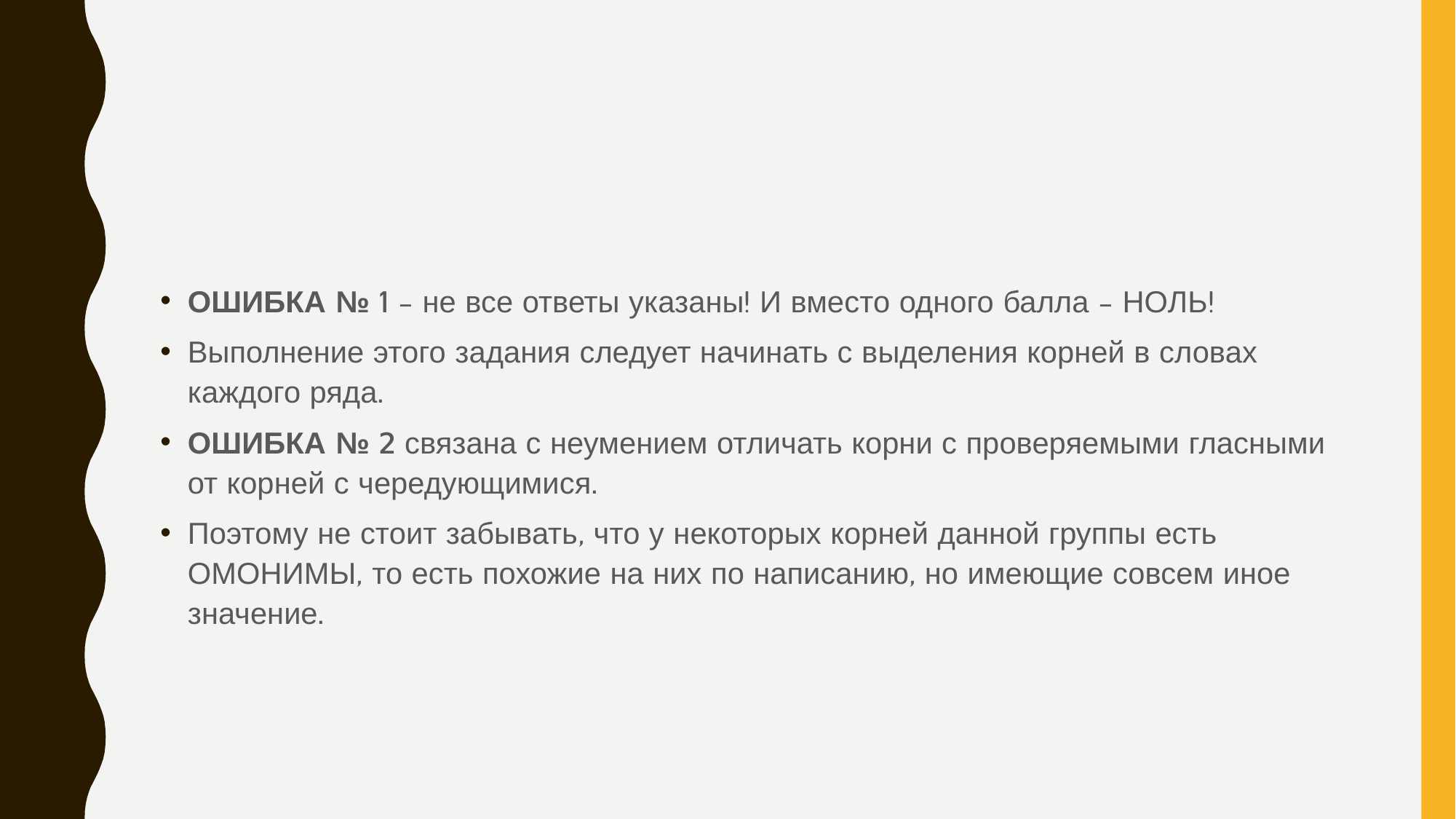

#
ОШИБКА № 1 – не все ответы указаны! И вместо одного балла – НОЛЬ!
Выполнение этого задания следует начинать с выделения корней в словах каждого ряда.
ОШИБКА № 2 связана с неумением отличать корни с проверяемыми гласными от корней с чередующимися.
Поэтому не стоит забывать, что у некоторых корней данной группы есть ОМОНИМЫ, то есть похожие на них по написанию, но имеющие совсем иное значение.